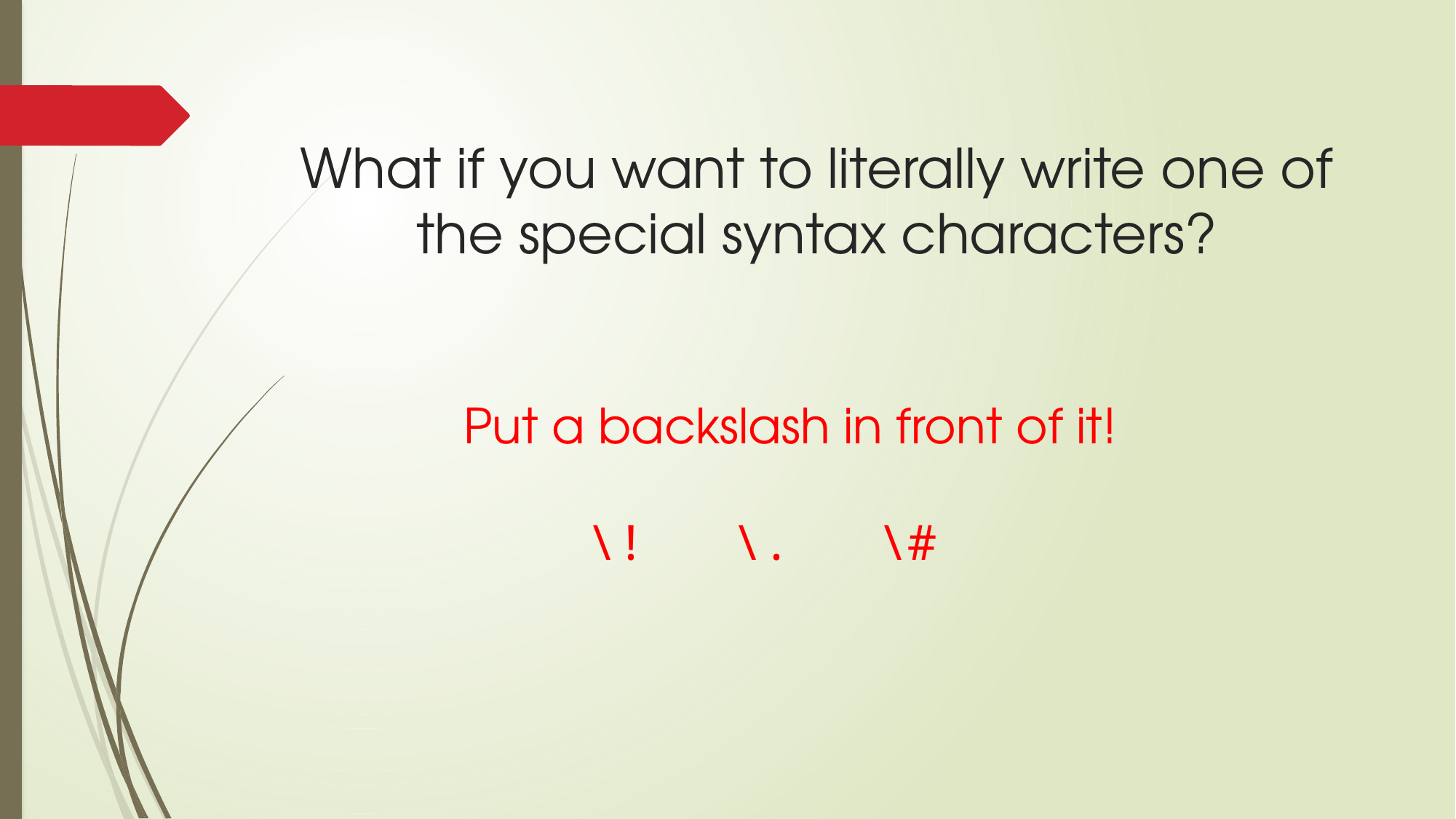

# What if you want to literally write one of the special syntax characters?
Put a backslash in front of it!

\!   \.   \#